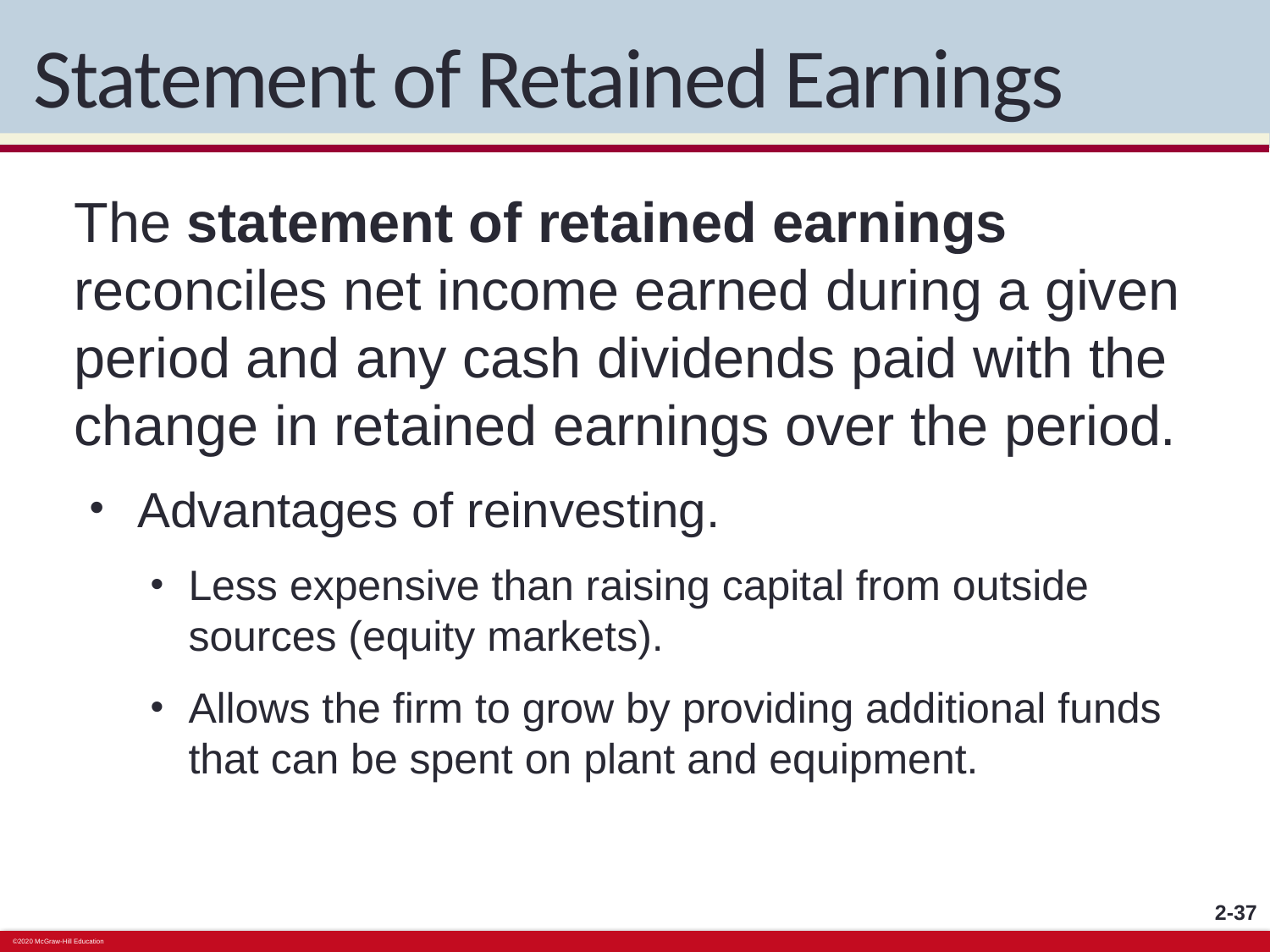

# Statement of Retained Earnings
The statement of retained earnings reconciles net income earned during a given period and any cash dividends paid with the change in retained earnings over the period.
Advantages of reinvesting.
Less expensive than raising capital from outside sources (equity markets).
Allows the firm to grow by providing additional funds that can be spent on plant and equipment.